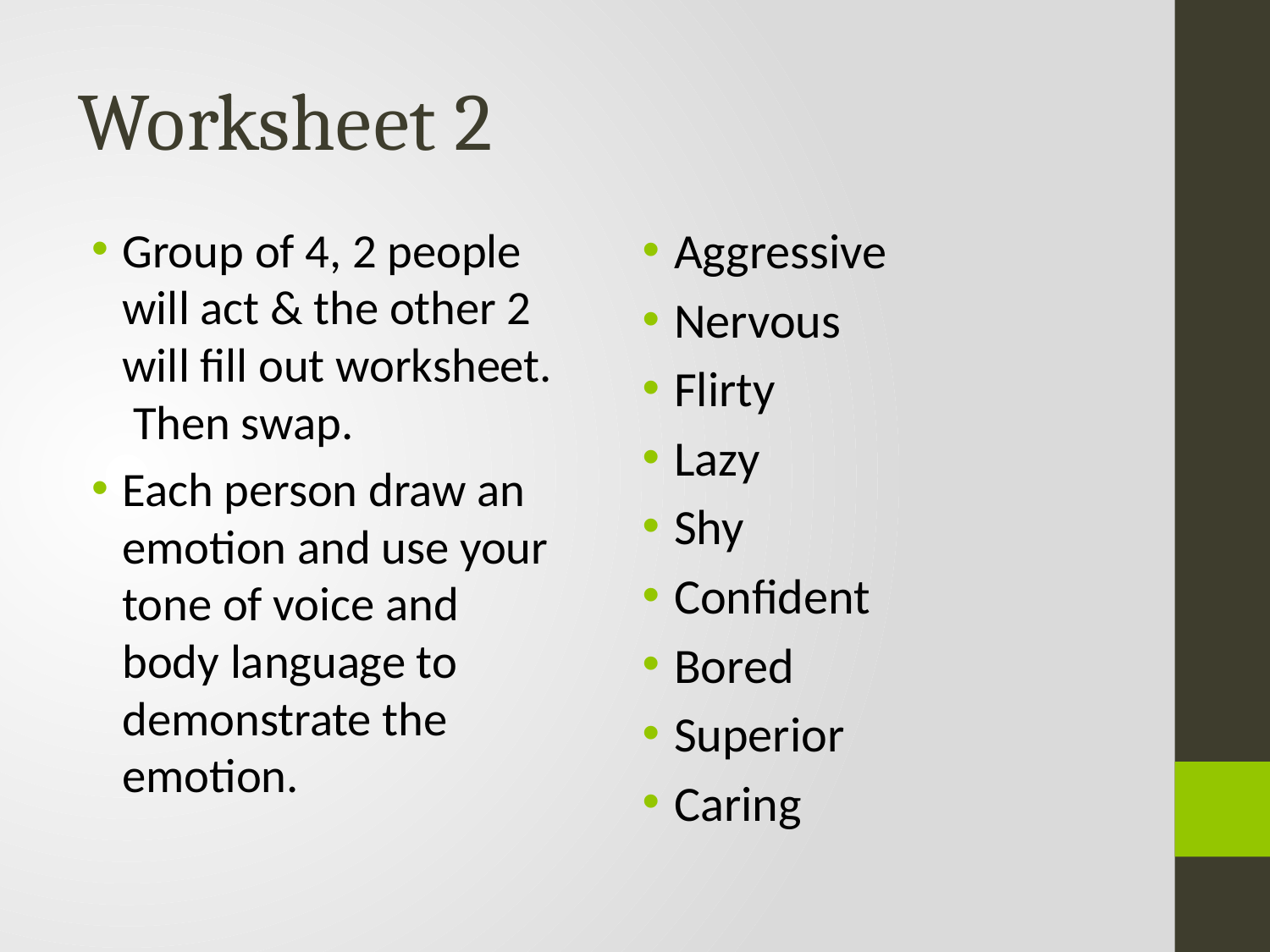

# Worksheet 2
Group of 4, 2 people will act & the other 2 will fill out worksheet.  Then swap.
Each person draw an emotion and use your tone of voice and body language to demonstrate the emotion.
Aggressive
Nervous
Flirty
Lazy
Shy
Confident
Bored
Superior
Caring